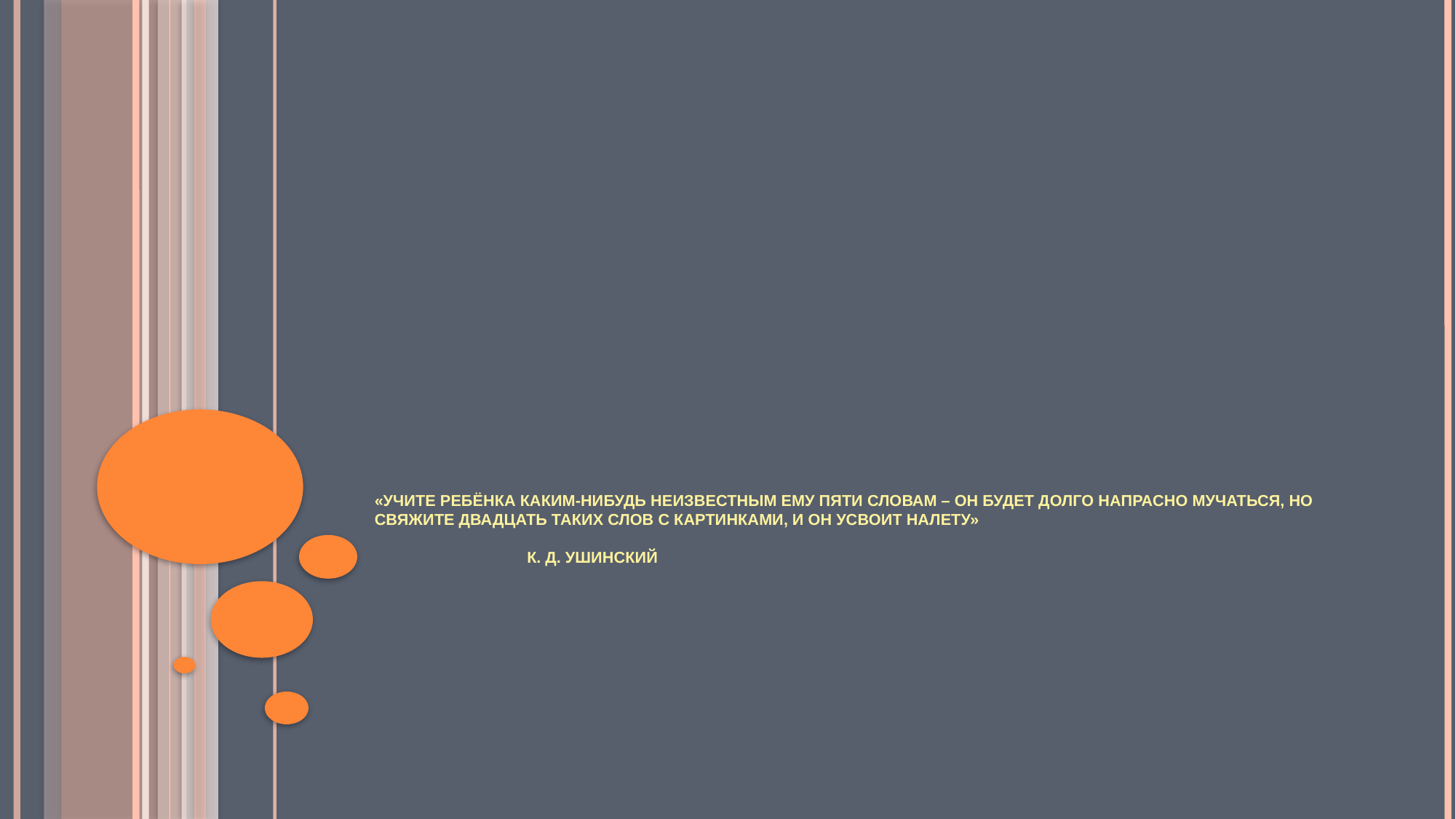

# «Учите ребёнка каким-нибудь неизвестным ему пяти словам – он будет долго напрасно мучаться, но свяжите двадцать таких слов с картинками, и он усвоит налету» К. Д. Ушинский